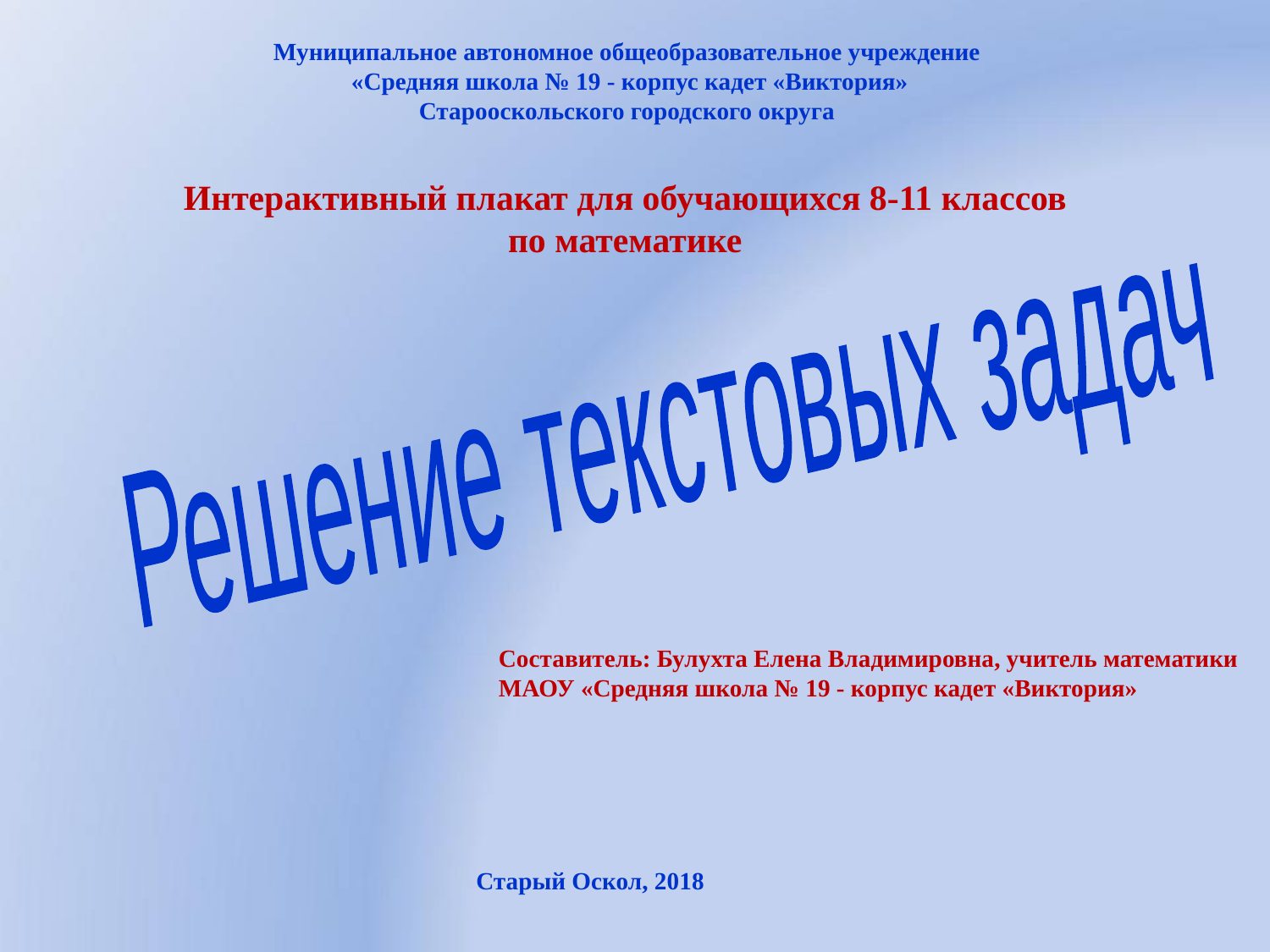

Муниципальное автономное общеобразовательное учреждение
«Средняя школа № 19 - корпус кадет «Виктория»
Старооскольского городского округа

Интерактивный плакат для обучающихся 8-11 классов
по математике

Решение текстовых задач
Составитель: Булухта Елена Владимировна, учитель математики
МАОУ «Средняя школа № 19 - корпус кадет «Виктория»

Старый Оскол, 2018